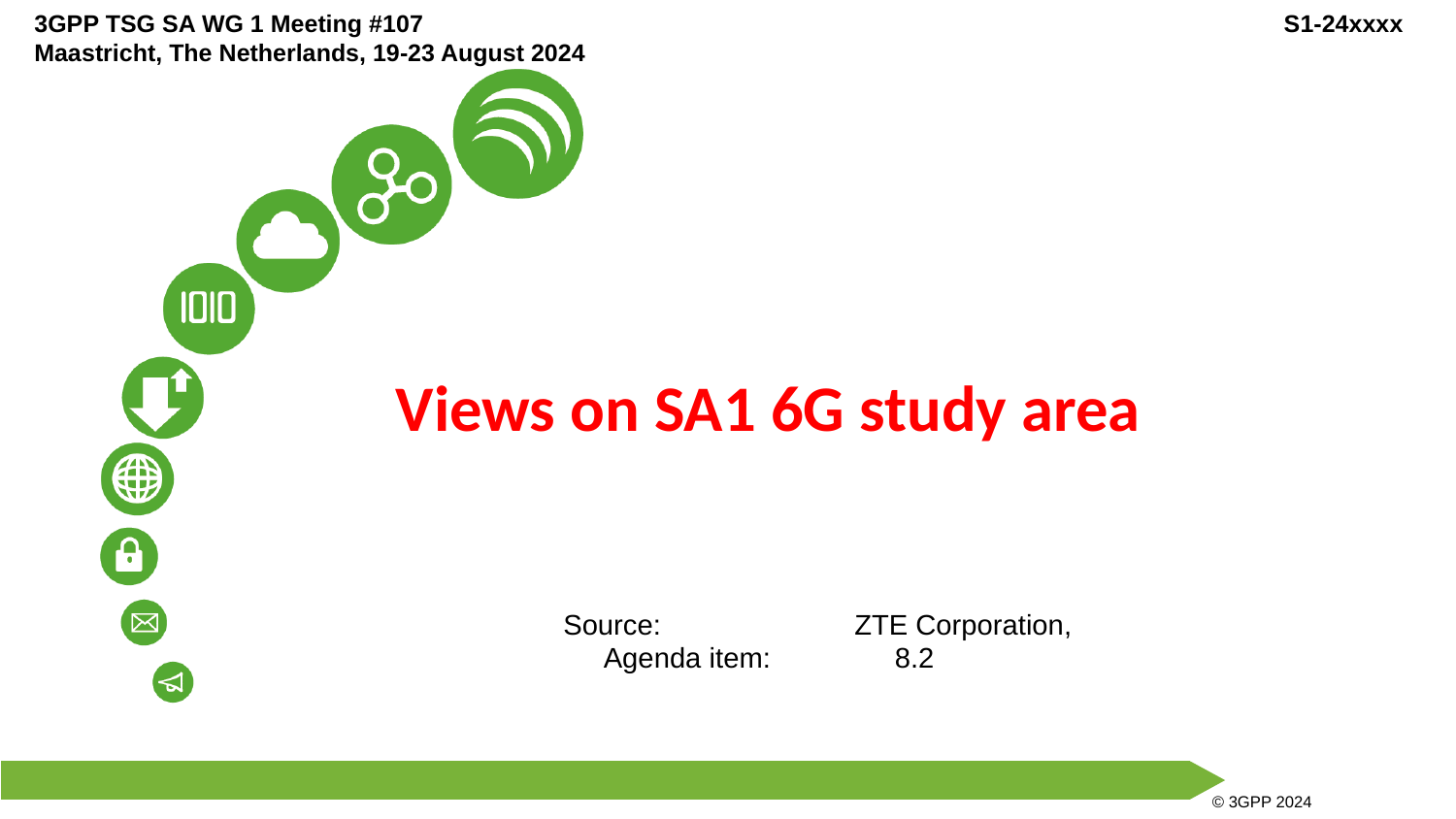

3GPP TSG SA WG 1 Meeting #107 	                                                                                                                              S1-24xxxx
Maastricht, The Netherlands, 19-23 August 2024
Views on SA1 6G study area
Source: 		ZTE Corporation,
Agenda item:	8.2

© 3GPP 2024